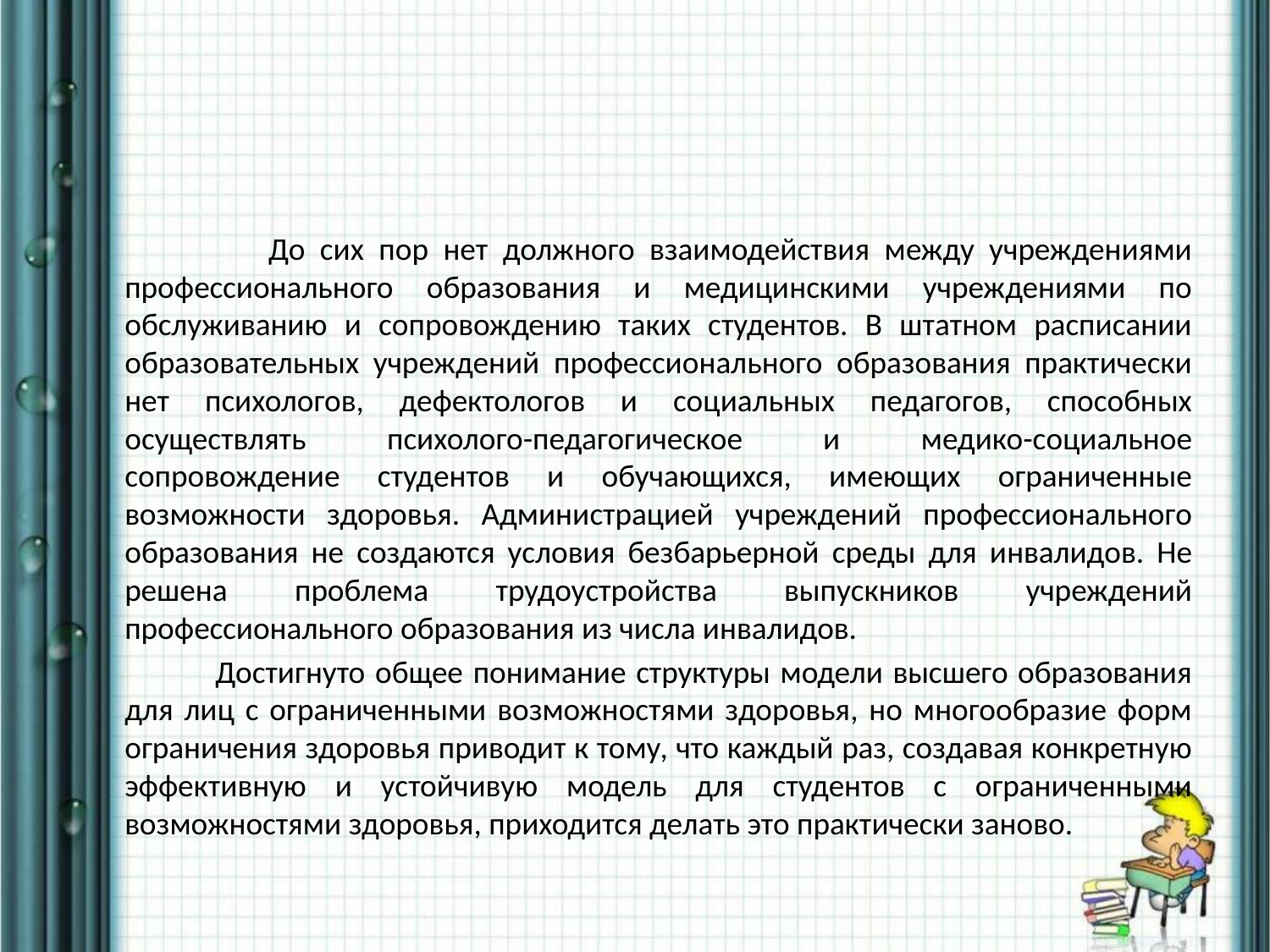

#
             До сих пор нет должного взаимодействия между учреждениями профессионального образования и медицинскими учреждениями по обслуживанию и сопровождению таких студентов. В штатном расписании образовательных учреждений профессионального образования практически нет психологов, дефектологов и социальных педагогов, способных осуществлять психолого-педагогическое и медико-социальное сопровождение студентов и обучающихся, имеющих ограниченные возможности здоровья. Администрацией учреждений профессионального образования не создаются условия безбарьерной среды для инвалидов. Не решена проблема трудоустройства выпускников учреждений профессионального образования из числа инвалидов.
              Достигнуто общее понимание структуры модели высшего образования для лиц с ограниченными возможностями здоровья, но многообразие форм ограничения здоровья приводит к тому, что каждый раз, создавая конкретную эффективную и устойчивую модель для студентов с ограниченными возможностями здоровья, приходится делать это практически заново.